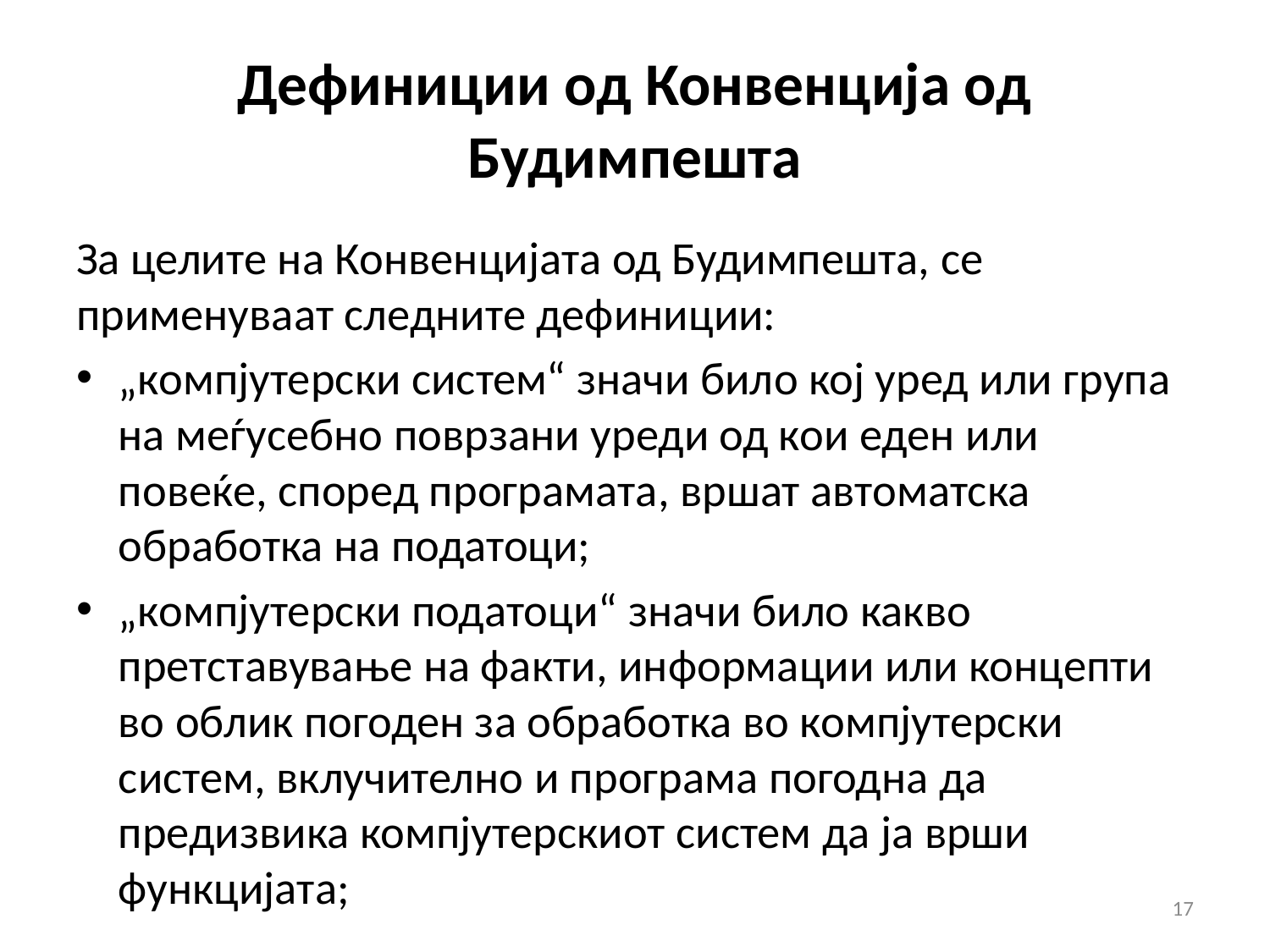

# Дефиниции од Конвенција од Будимпешта
За целите на Конвенцијата од Будимпешта, се применуваат следните дефиниции:
„компјутерски систем“ значи било кој уред или група на меѓусебно поврзани уреди од кои еден или повеќе, според програмата, вршат автоматска обработка на податоци;
„компјутерски податоци“ значи било какво претставување на факти, информации или концепти во облик погоден за обработка во компјутерски систем, вклучително и програма погодна да предизвика компјутерскиот систем да ја врши функцијата;

17